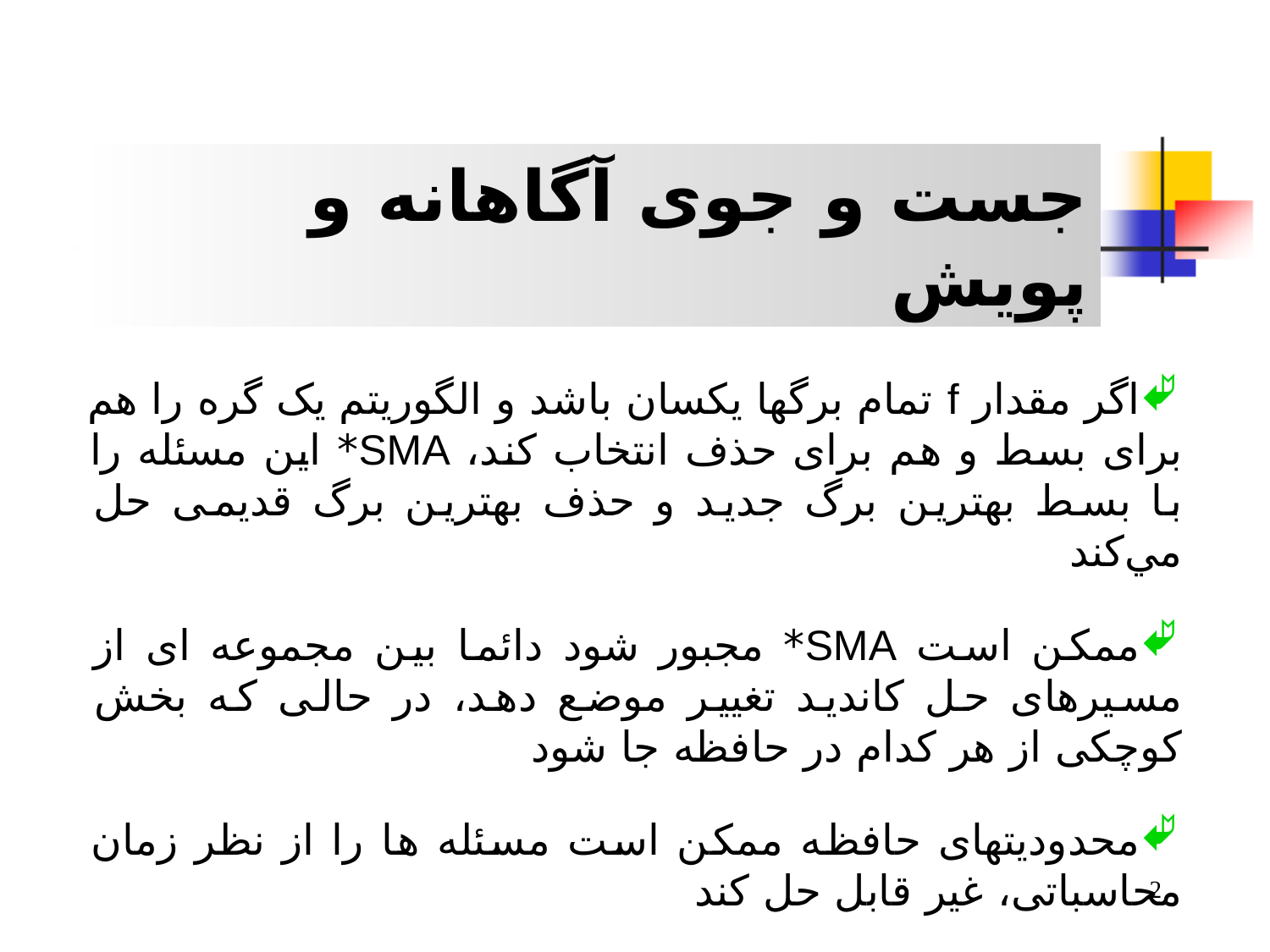

جست و جوی آگاهانه و پویش
جستجوی حافظه محدود ساده SMA*
اگر مقدار f تمام برگها يکسان باشد و الگوريتم يک گره را هم برای بسط و هم برای حذف انتخاب کند، SMA* اين مسئله را با بسط بهترين برگ جديد و حذف بهترين برگ قديمی حل مي‌کند
ممکن است SMA* مجبور شود دائما بين مجموعه ای از مسيرهای حل کانديد تغيير موضع دهد، در حالی که بخش کوچکی از هر کدام در حافظه جا شود
محدوديتهای حافظه ممکن است مسئله ها را از نظر زمان محاسباتی، غير قابل حل کند
2